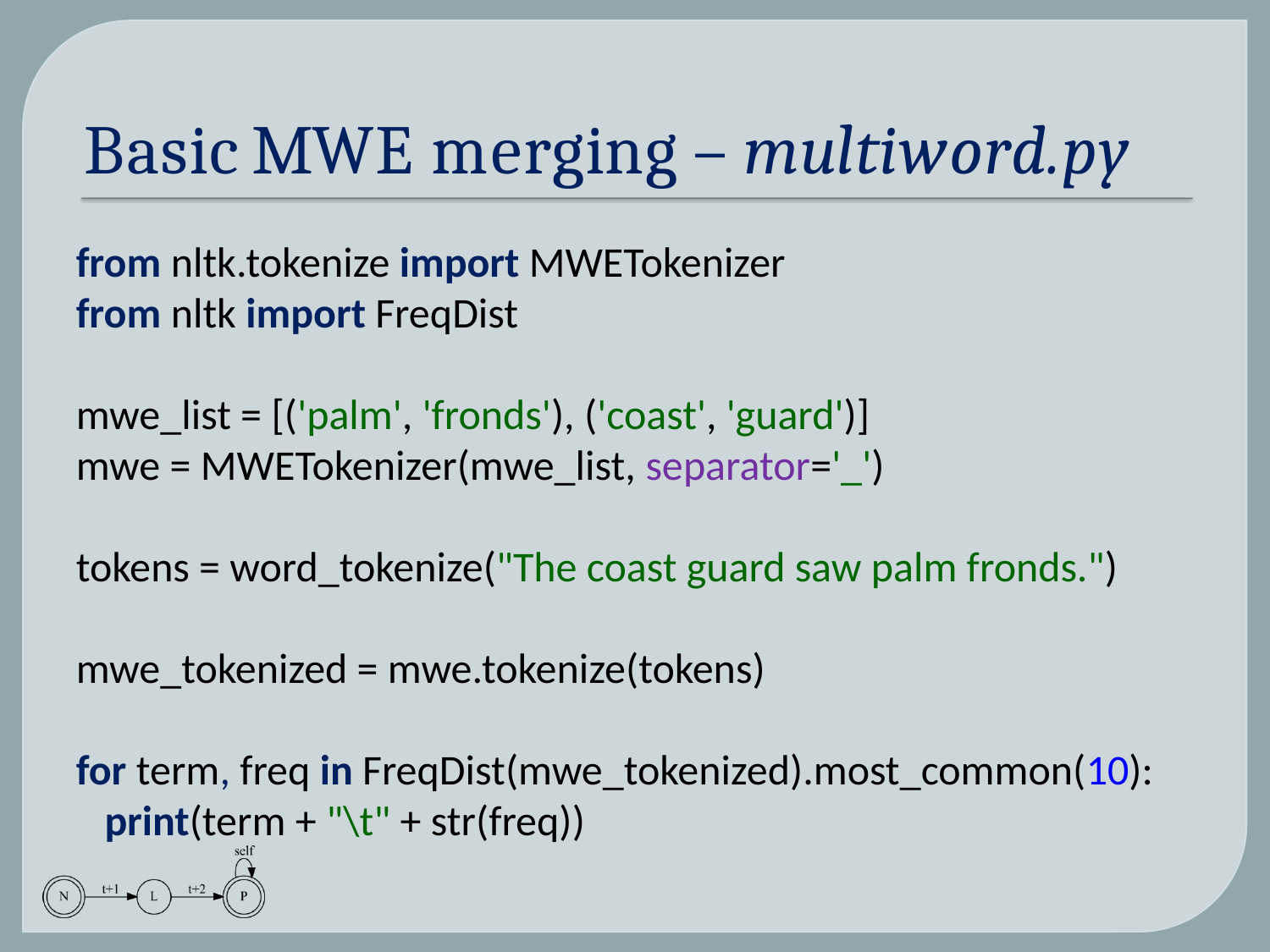

# Basic MWE merging – multiword.py
from nltk.tokenize import MWETokenizer
from nltk import FreqDist
mwe_list = [('palm', 'fronds'), ('coast', 'guard')]
mwe = MWETokenizer(mwe_list, separator='_')
tokens = word_tokenize("The coast guard saw palm fronds.")
mwe_tokenized = mwe.tokenize(tokens)
for term, freq in FreqDist(mwe_tokenized).most_common(10):
   print(term + "\t" + str(freq))